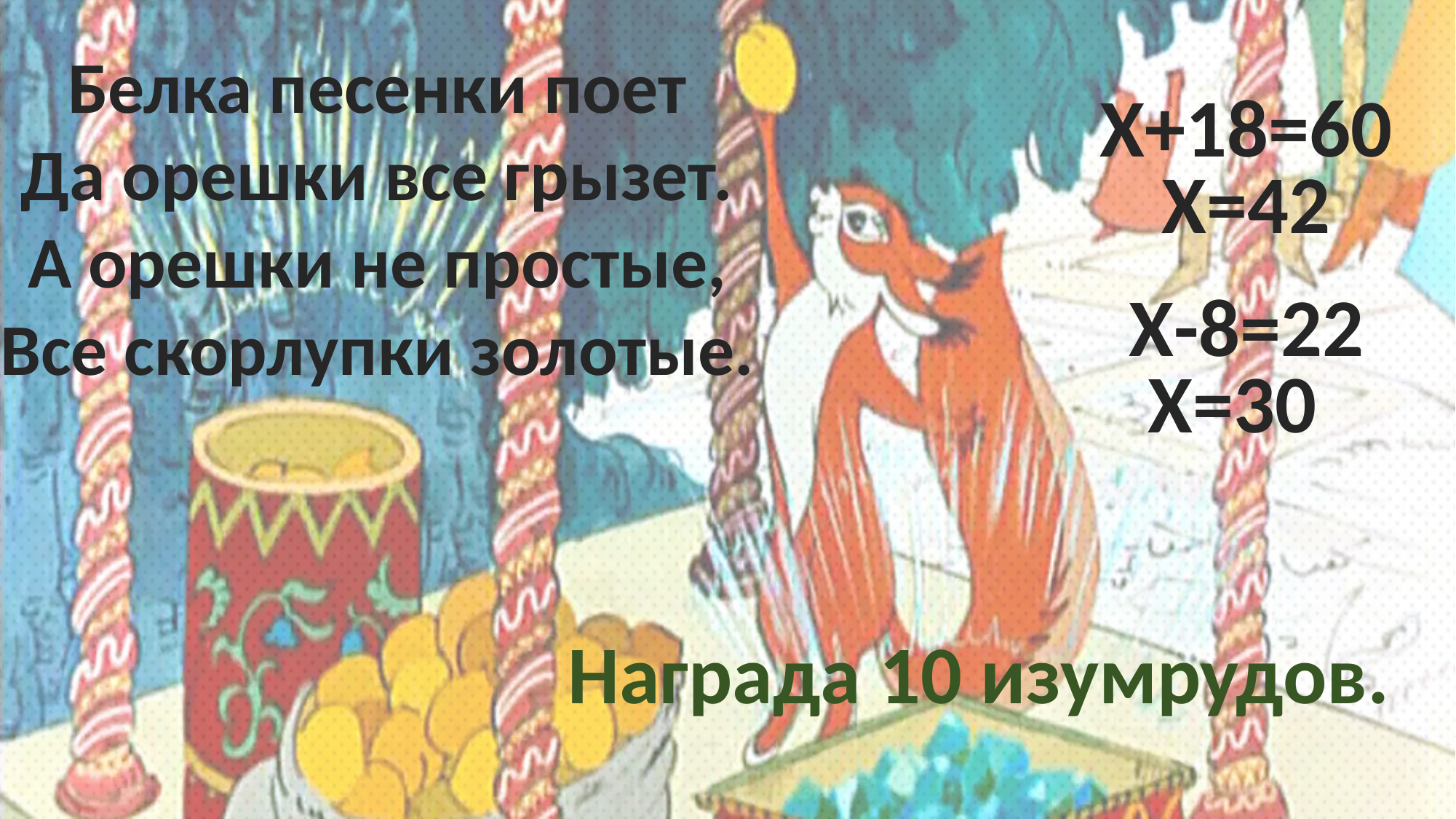

Белка песенки поет
Да орешки все грызет.
А орешки не простые,
Все скорлупки золотые.
Х+18=60
Х=42
Х-8=22
Х=30
Награда 10 изумрудов.